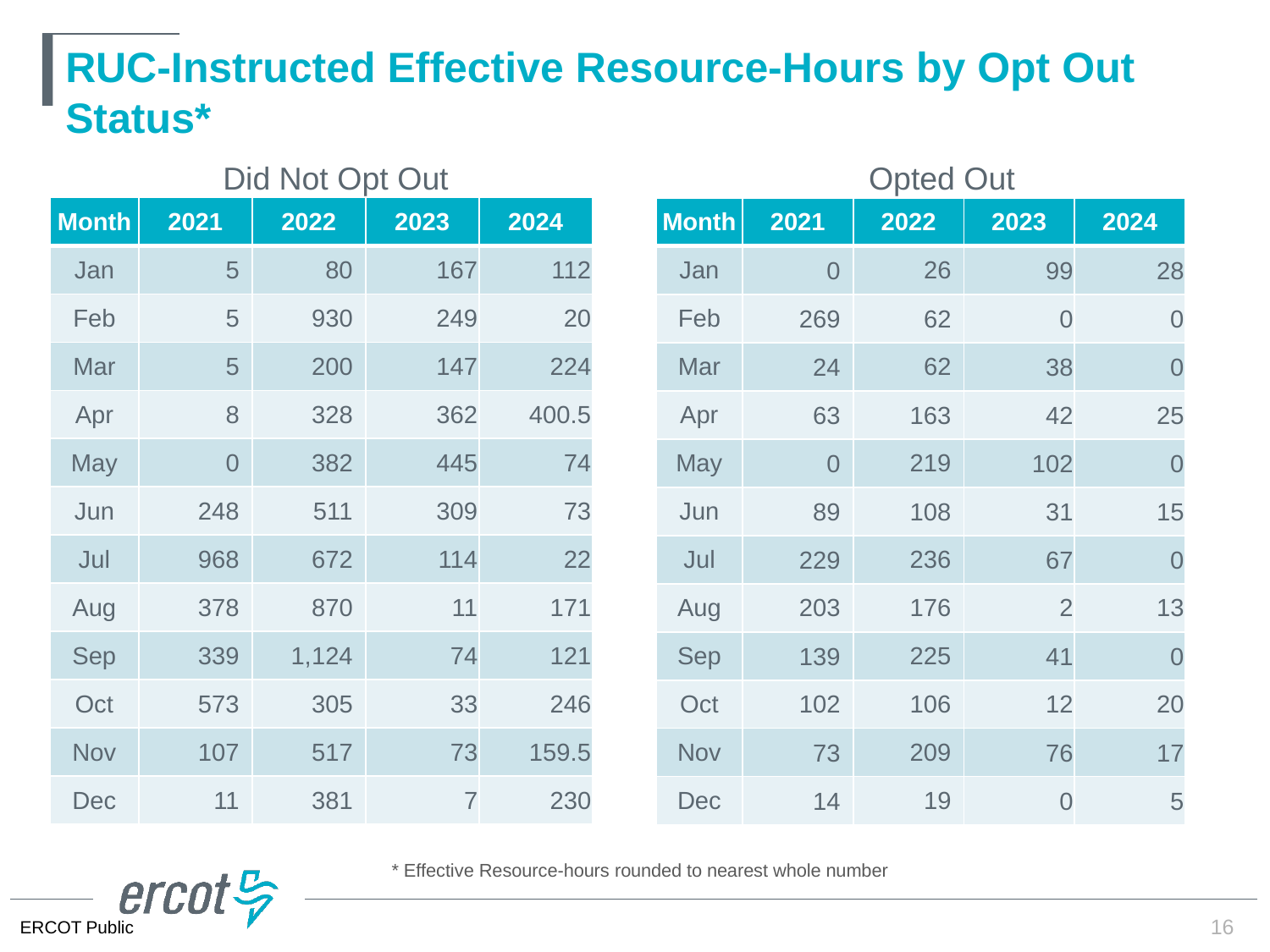

# RUC-Instructed Effective Resource-Hours by Opt Out Status*
Opted Out
Did Not Opt Out
| Month | 2021 | 2022 | 2023 | 2024 |
| --- | --- | --- | --- | --- |
| Jan | 5 | 80 | 167 | 112 |
| Feb | 5 | 930 | 249 | 20 |
| Mar | 5 | 200 | 147 | 224 |
| Apr | 8 | 328 | 362 | 400.5 |
| May | 0 | 382 | 445 | 74 |
| Jun | 248 | 511 | 309 | 73 |
| Jul | 968 | 672 | 114 | 22 |
| Aug | 378 | 870 | 11 | 171 |
| Sep | 339 | 1,124 | 74 | 121 |
| Oct | 573 | 305 | 33 | 246 |
| Nov | 107 | 517 | 73 | 159.5 |
| Dec | 11 | 381 | 7 | 230 |
| Month | 2021 | 2022 | 2023 | 2024 |
| --- | --- | --- | --- | --- |
| Jan | 0 | 26 | 99 | 28 |
| Feb | 269 | 62 | 0 | 0 |
| Mar | 24 | 62 | 38 | 0 |
| Apr | 63 | 163 | 42 | 25 |
| May | 0 | 219 | 102 | 0 |
| Jun | 89 | 108 | 31 | 15 |
| Jul | 229 | 236 | 67 | 0 |
| Aug | 203 | 176 | 2 | 13 |
| Sep | 139 | 225 | 41 | 0 |
| Oct | 102 | 106 | 12 | 20 |
| Nov | 73 | 209 | 76 | 17 |
| Dec | 14 | 19 | 0 | 5 |
* Effective Resource-hours rounded to nearest whole number
16